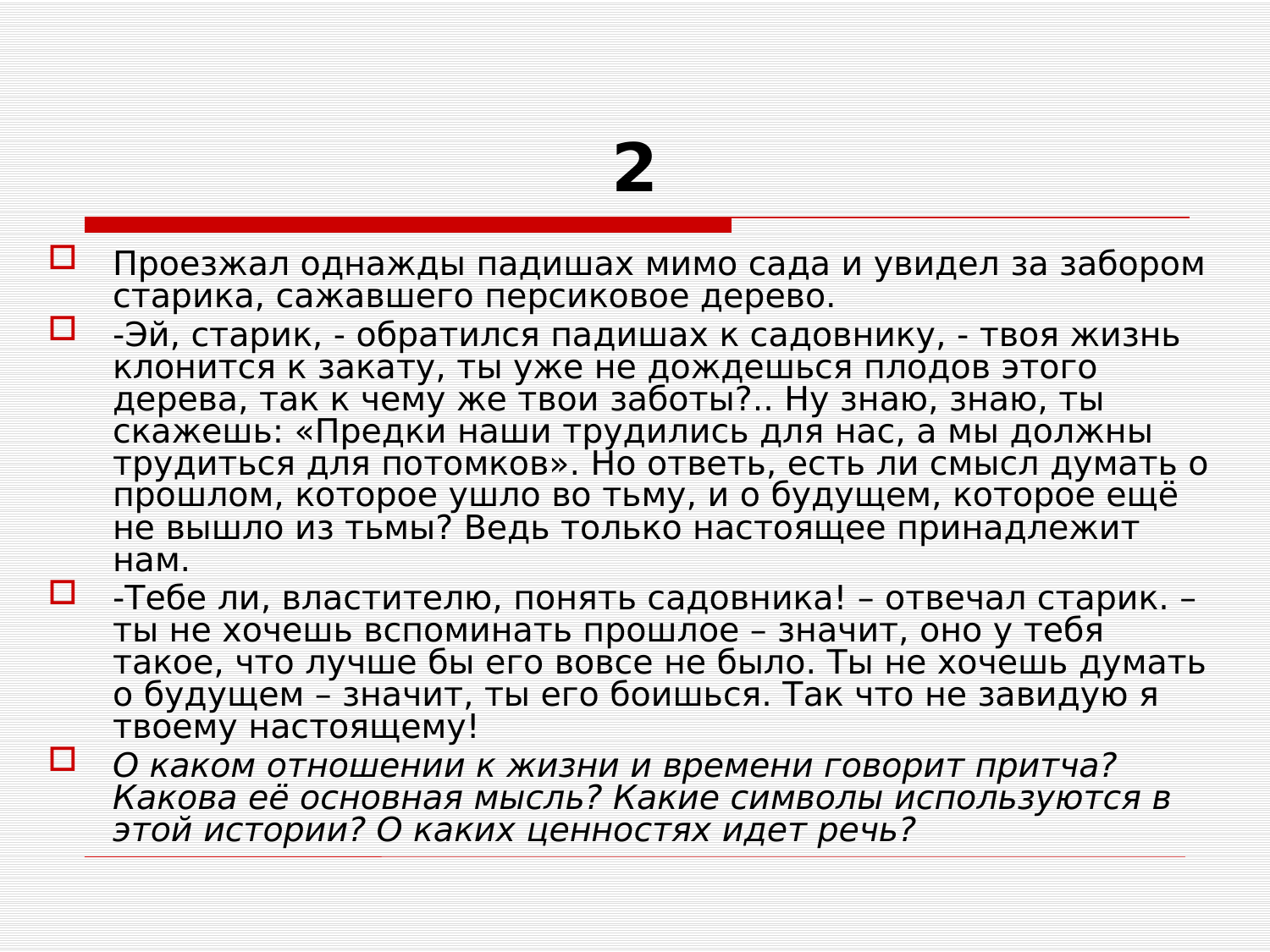

# 2
Проезжал однажды падишах мимо сада и увидел за забором старика, сажавшего персиковое дерево.
-Эй, старик, - обратился падишах к садовнику, - твоя жизнь клонится к закату, ты уже не дождешься плодов этого дерева, так к чему же твои заботы?.. Ну знаю, знаю, ты скажешь: «Предки наши трудились для нас, а мы должны трудиться для потомков». Но ответь, есть ли смысл думать о прошлом, которое ушло во тьму, и о будущем, которое ещё не вышло из тьмы? Ведь только настоящее принадлежит нам.
-Тебе ли, властителю, понять садовника! – отвечал старик. – ты не хочешь вспоминать прошлое – значит, оно у тебя такое, что лучше бы его вовсе не было. Ты не хочешь думать о будущем – значит, ты его боишься. Так что не завидую я твоему настоящему!
О каком отношении к жизни и времени говорит притча? Какова её основная мысль? Какие символы используются в этой истории? О каких ценностях идет речь?